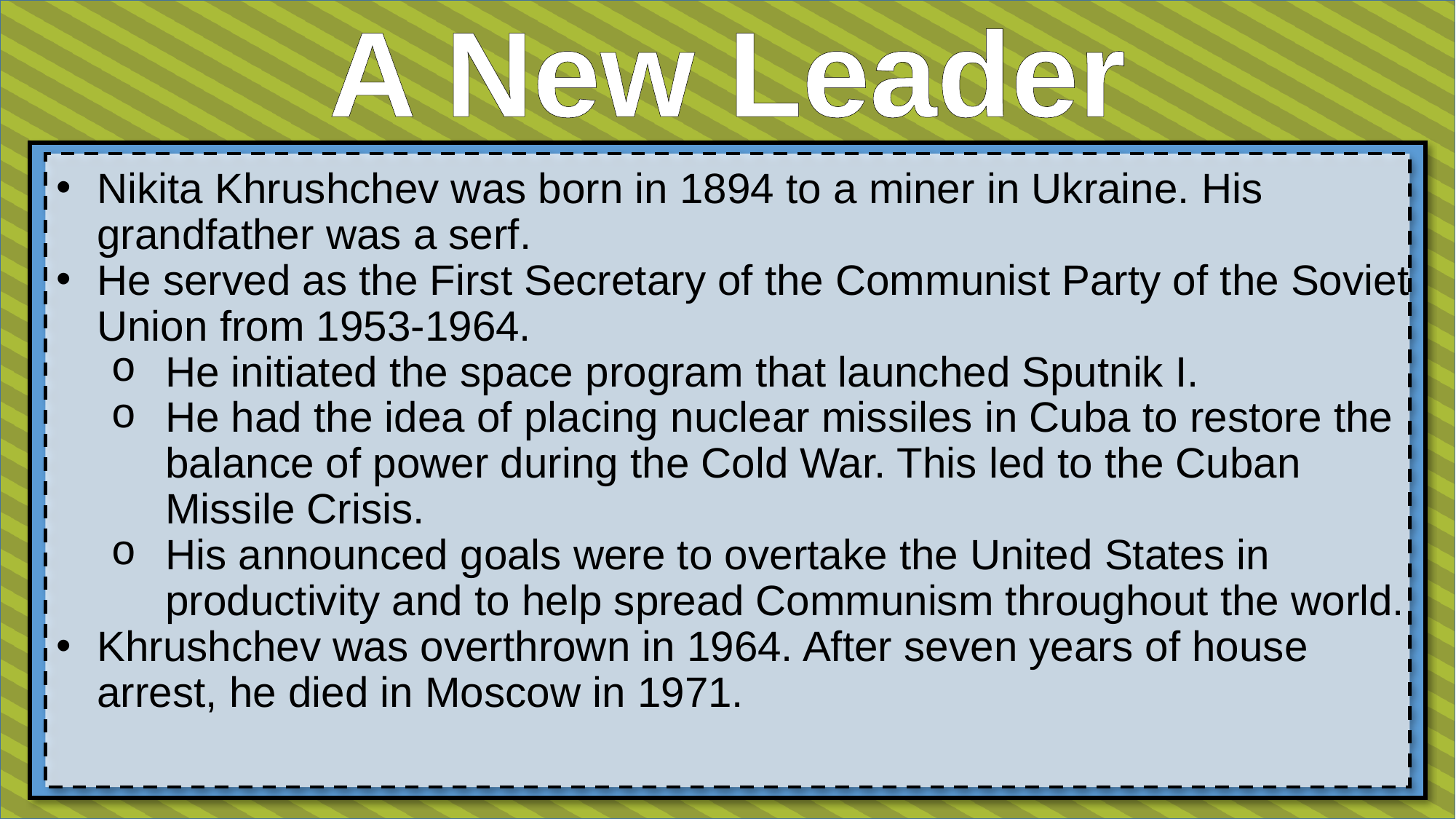

A New Leader

Nikita Khrushchev was born in 1894 to a miner in Ukraine. His grandfather was a serf.
He served as the First Secretary of the Communist Party of the Soviet Union from 1953-1964.
He initiated the space program that launched Sputnik I.
He had the idea of placing nuclear missiles in Cuba to restore the balance of power during the Cold War. This led to the Cuban Missile Crisis.
His announced goals were to overtake the United States in productivity and to help spread Communism throughout the world.
Khrushchev was overthrown in 1964. After seven years of house arrest, he died in Moscow in 1971.